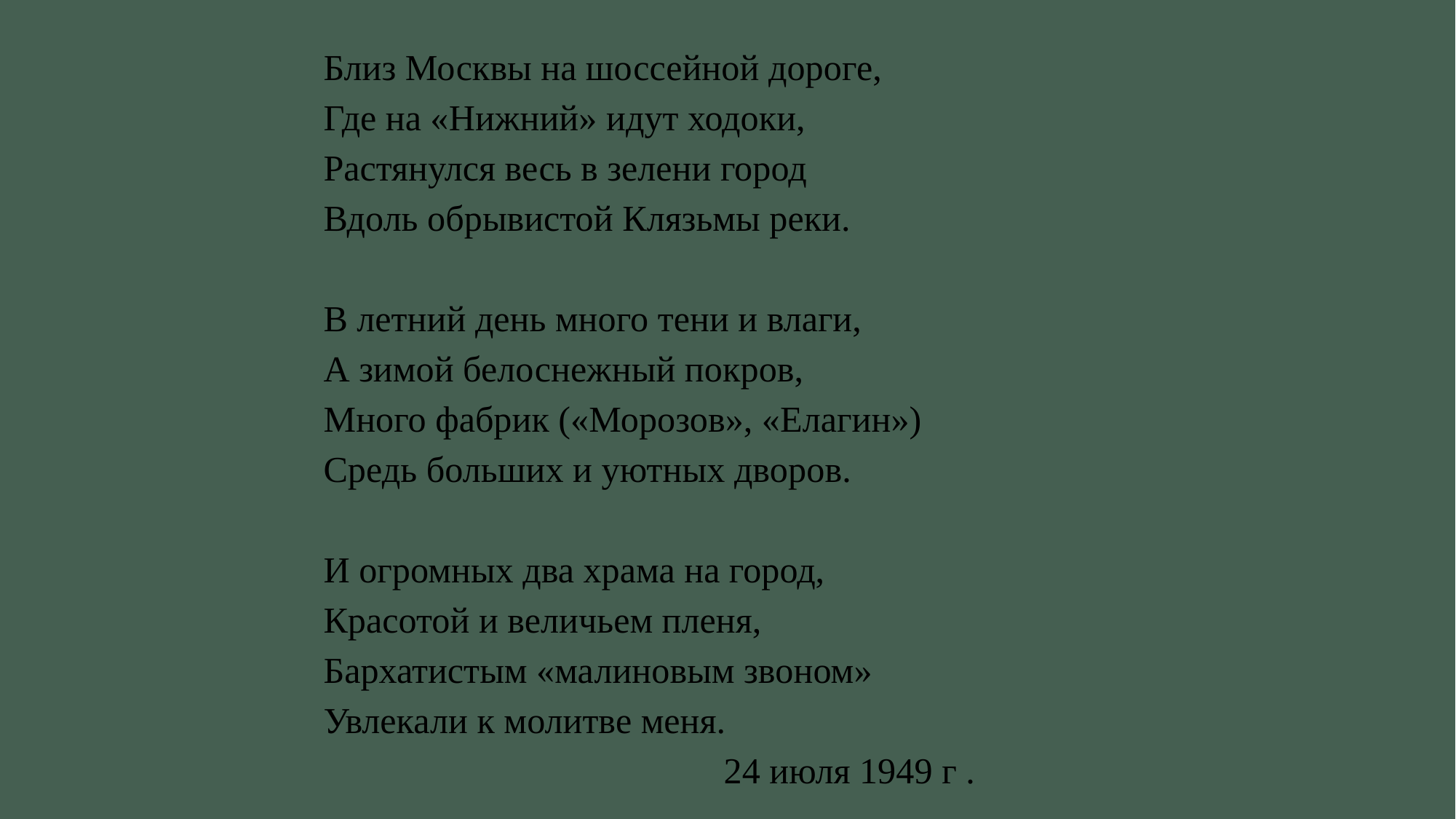

#
Близ Москвы на шоссейной дороге,
Где на «Нижний» идут ходоки,
Растянулся весь в зелени город
Вдоль обрывистой Клязьмы реки.

В летний день много тени и влаги,
А зимой белоснежный покров,
Много фабрик («Морозов», «Елагин»)
Средь больших и уютных дворов.

И огромных два храма на город,
Красотой и величьем пленя,
Бархатистым «малиновым звоном»
Увлекали к молитве меня.
                                            24 июля 1949 г .